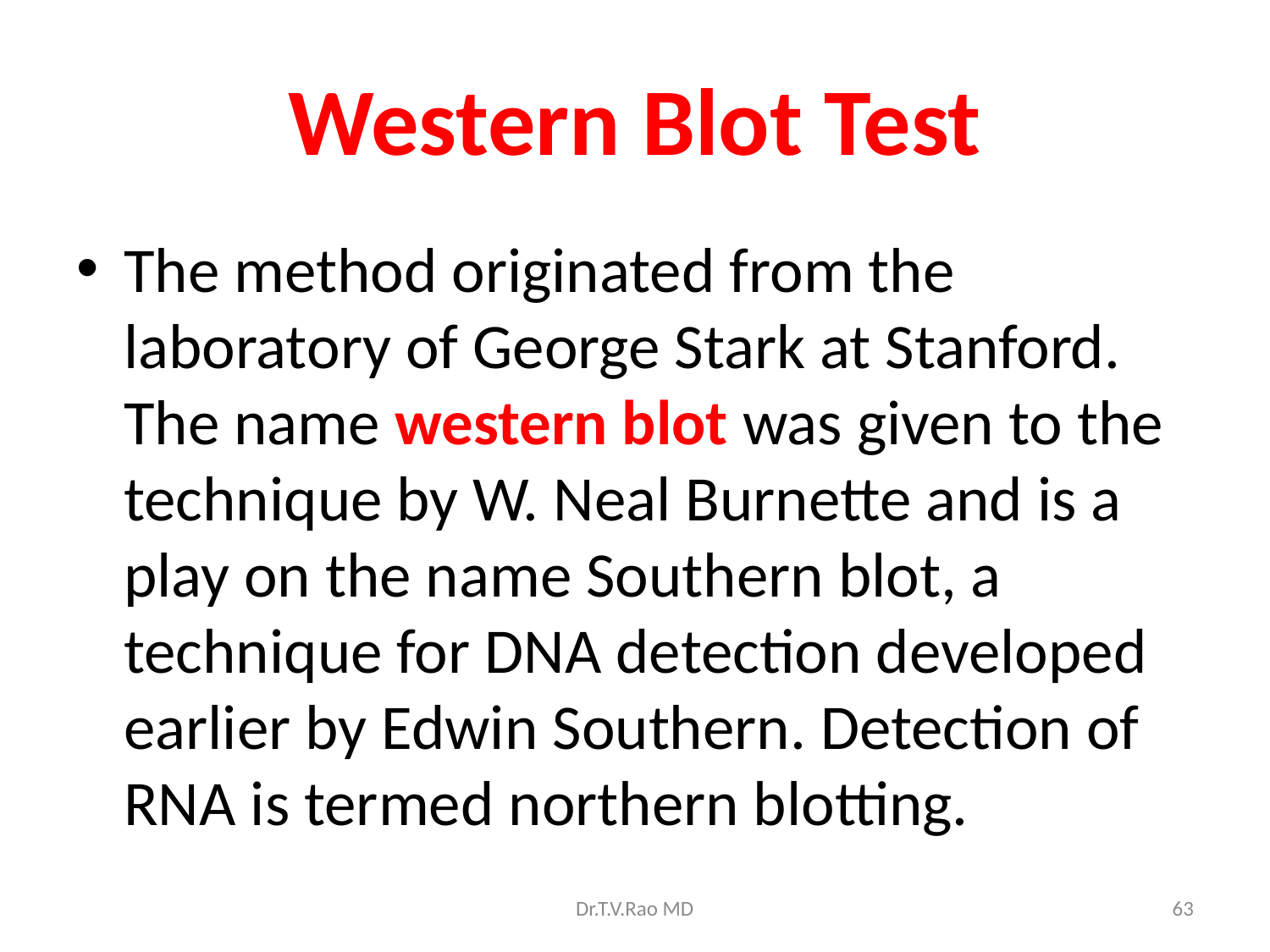

# Western Blot Test
The method originated from the laboratory of George Stark at Stanford. The name western blot was given to the technique by W. Neal Burnette and is a play on the name Southern blot, a technique for DNA detection developed earlier by Edwin Southern. Detection of RNA is termed northern blotting.
Dr.T.V.Rao MD
63